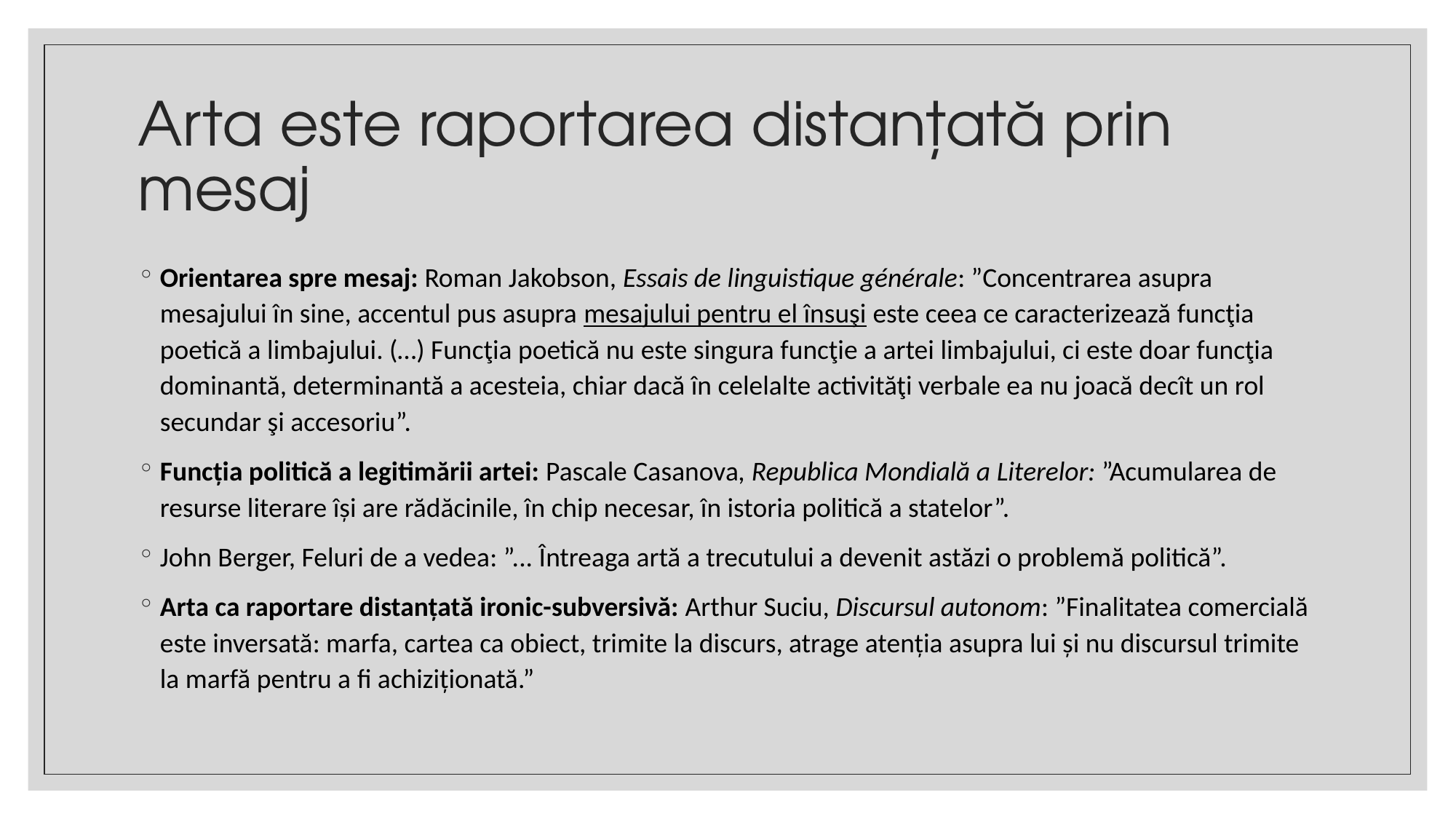

# Arta este raportarea distanțată prin mesaj
Orientarea spre mesaj: Roman Jakobson, Essais de linguistique générale: ”Concentrarea asupra mesajului în sine, accentul pus asupra mesajului pentru el însuşi este ceea ce caracterizează funcţia poetică a limbajului. (…) Funcţia poetică nu este singura funcţie a artei limbajului, ci este doar funcţia dominantă, determinantă a acesteia, chiar dacă în celelalte activităţi verbale ea nu joacă decît un rol secundar şi accesoriu”.
Funcția politică a legitimării artei: Pascale Casanova, Republica Mondială a Literelor: ”Acumularea de resurse literare își are rădăcinile, în chip necesar, în istoria politică a statelor”.
John Berger, Feluri de a vedea: ”... Întreaga artă a trecutului a devenit astăzi o problemă politică”.
Arta ca raportare distanțată ironic-subversivă: Arthur Suciu, Discursul autonom: ”Finalitatea comercială este inversată: marfa, cartea ca obiect, trimite la discurs, atrage atenția asupra lui și nu discursul trimite la marfă pentru a fi achiziționată.”